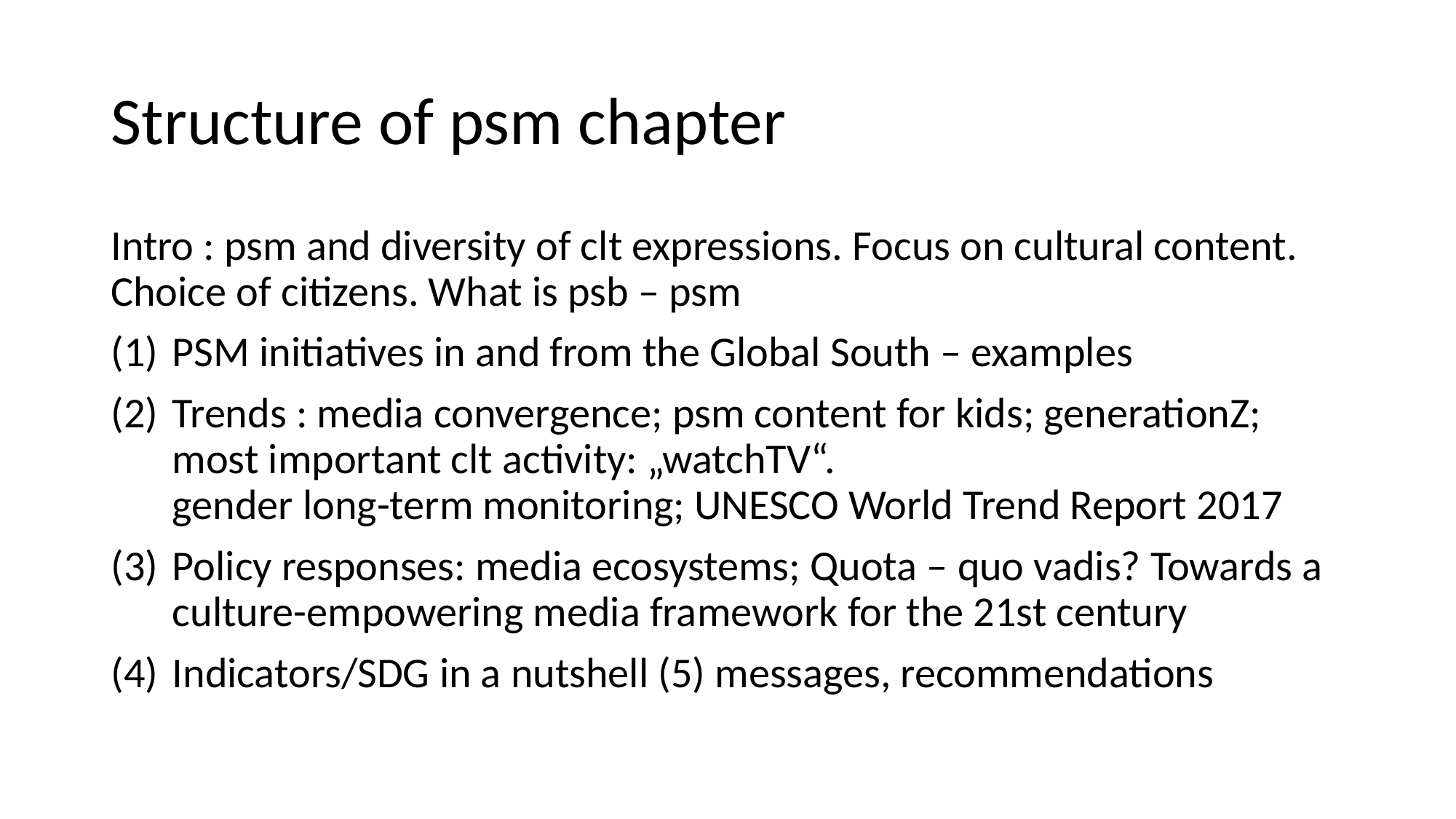

# Structure of psm chapter
Intro : psm and diversity of clt expressions. Focus on cultural content. Choice of citizens. What is psb – psm
PSM initiatives in and from the Global South – examples
Trends : media convergence; psm content for kids; generationZ; most important clt activity: „watchTV“.
gender long-term monitoring; UNESCO World Trend Report 2017
Policy responses: media ecosystems; Quota – quo vadis? Towards a culture-empowering media framework for the 21st century
Indicators/SDG in a nutshell (5) messages, recommendations